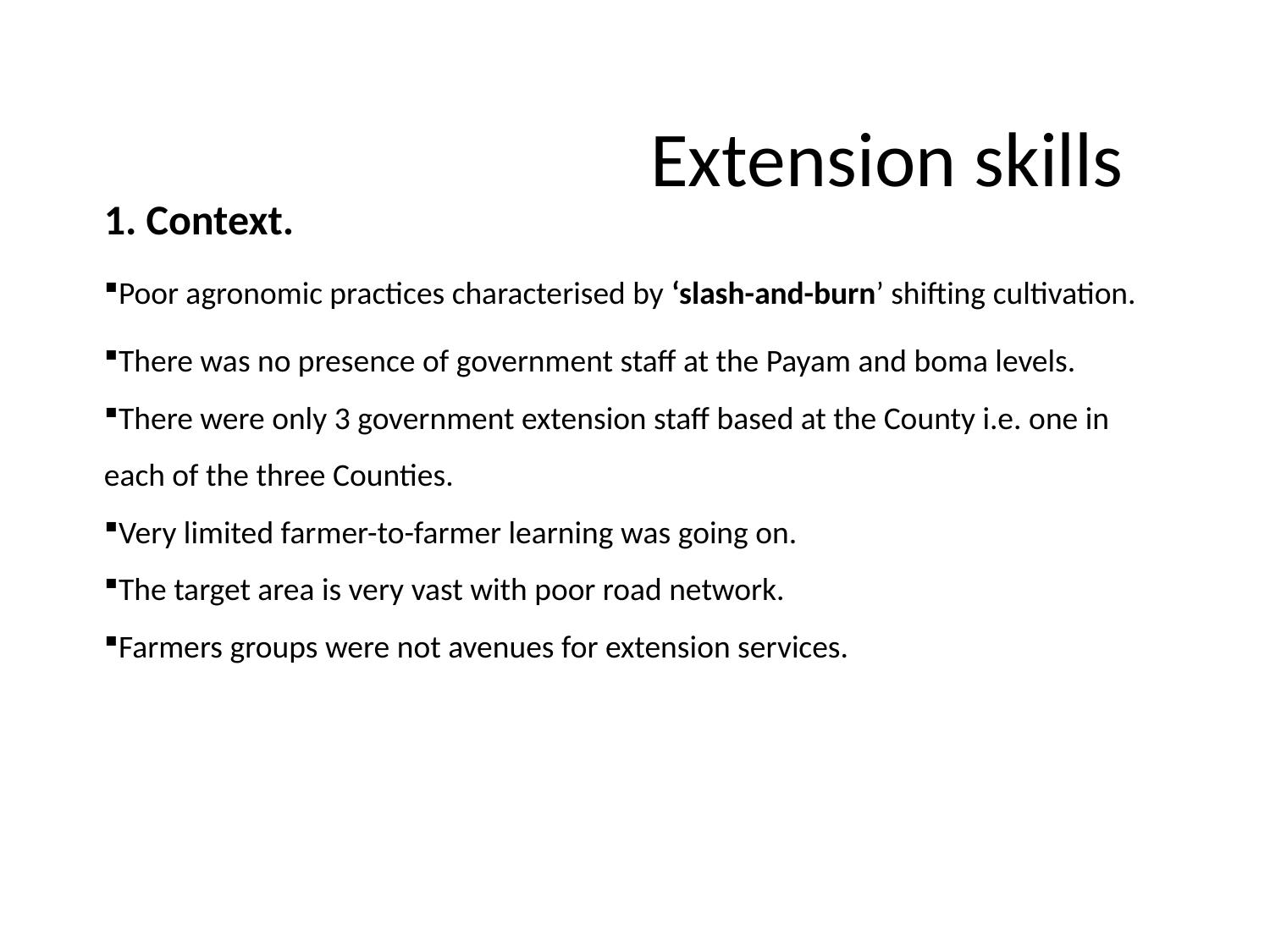

Extension skills
1. Context.
Poor agronomic practices characterised by ‘slash-and-burn’ shifting 	cultivation.
There was no presence of government staff at the Payam and boma levels.
There were only 3 government extension staff based at the County i.e. one in 	each of the three Counties.
Very limited farmer-to-farmer learning was going on.
The target area is very vast with poor road network.
Farmers groups were not avenues for extension services.